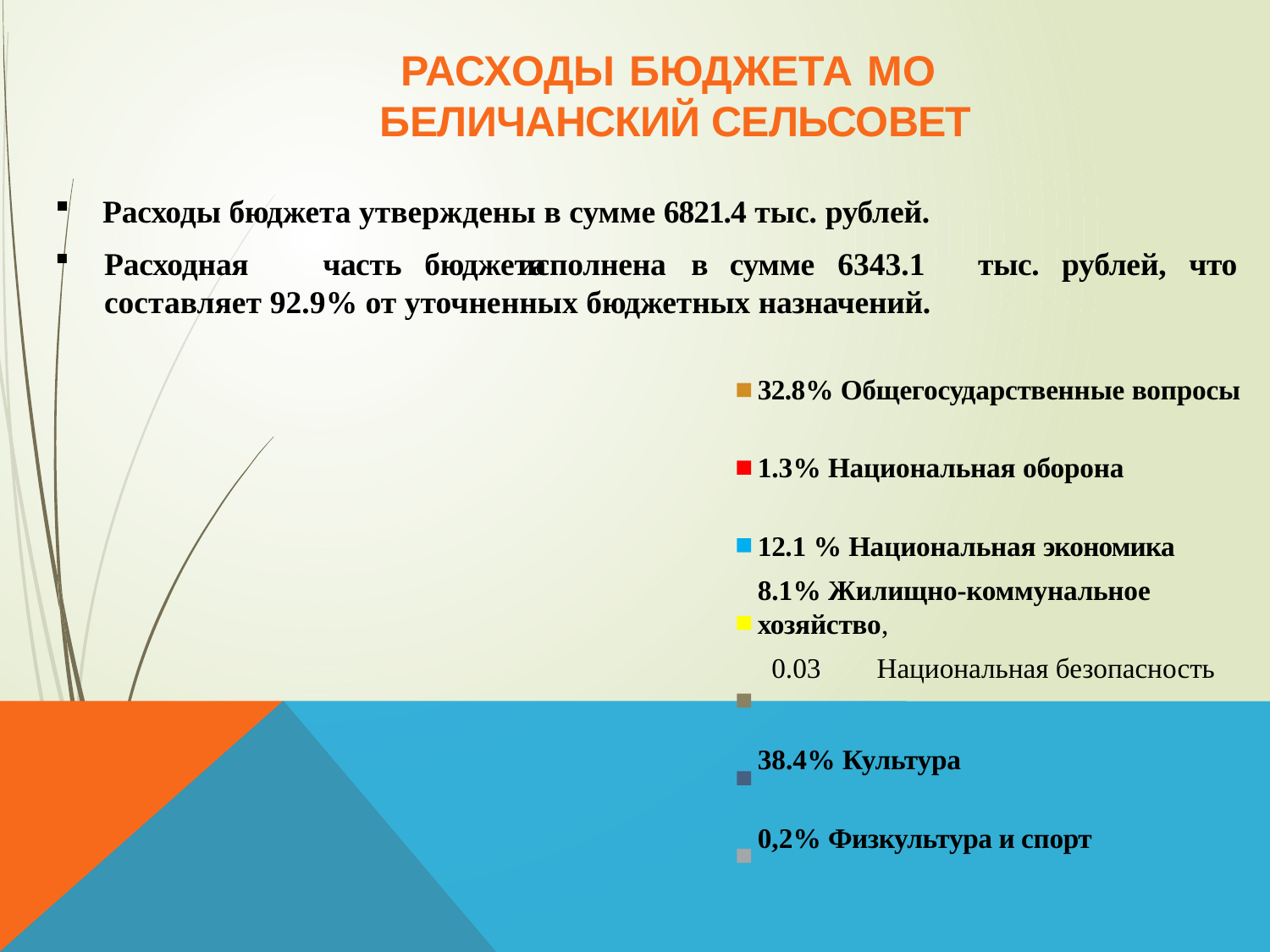

# РАСХОДЫ БЮДЖЕТА МО БЕЛИЧАНСКИЙ СЕЛЬСОВЕТ
Расходы бюджета утверждены в сумме 6821.4 тыс. рублей.
Расходная	часть	бюджета
исполнена	в	сумме	6343.1	тыс.	рублей,	что
составляет 92.9% от уточненных бюджетных назначений.
32.8% Общегосударственные вопросы

1.3% Национальная оборона

12.1 % Национальная экономика
8.1% Жилищно-коммунальное хозяйство,
  0.03        Национальная безопасность

38.4% Культура

0,2% Физкультура и спорт